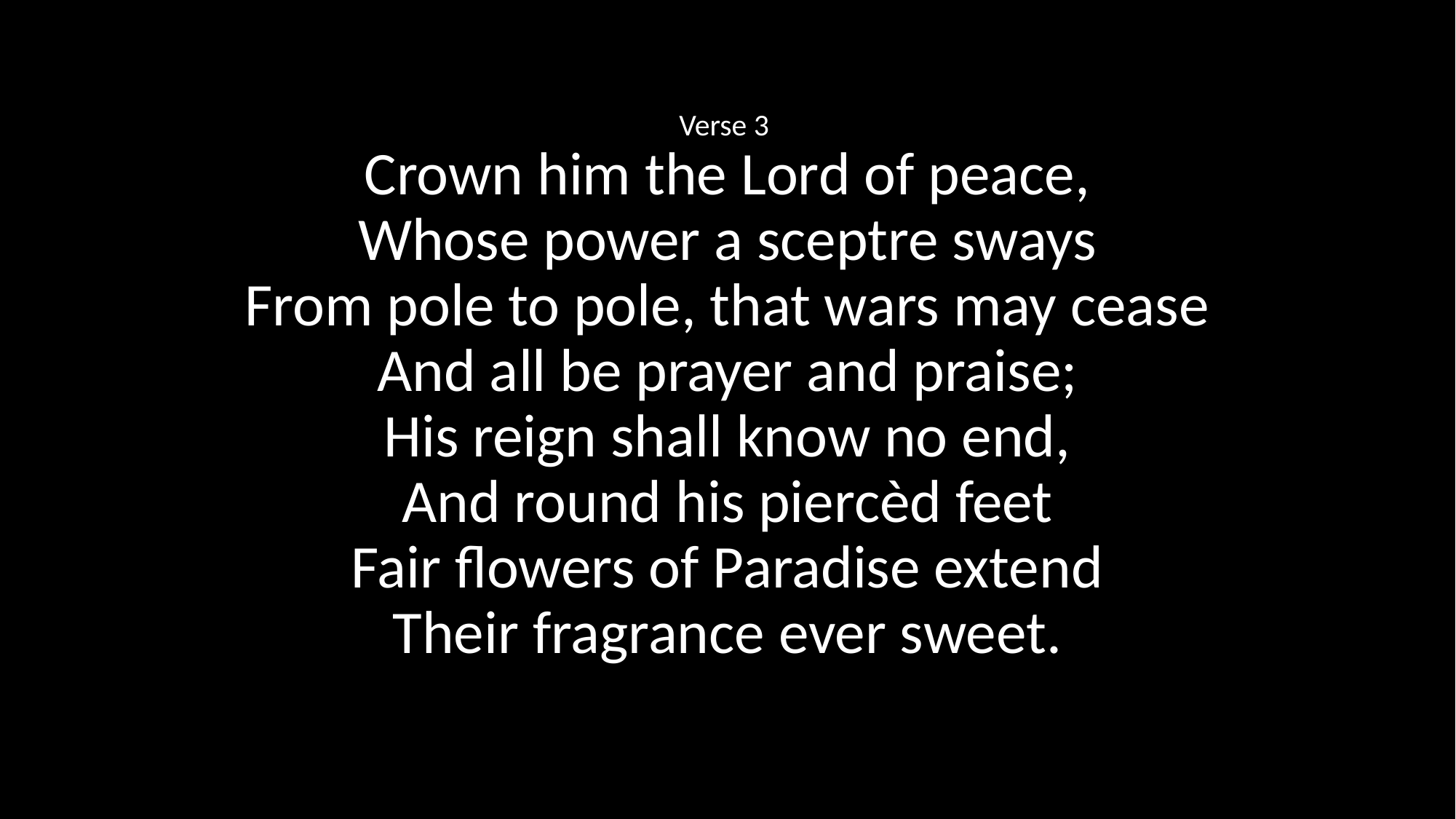

Verse 3
Crown him the Lord of peace,
Whose power a sceptre sways
From pole to pole, that wars may cease
And all be prayer and praise;
His reign shall know no end,
And round his piercèd feet
Fair flowers of Paradise extend
Their fragrance ever sweet.